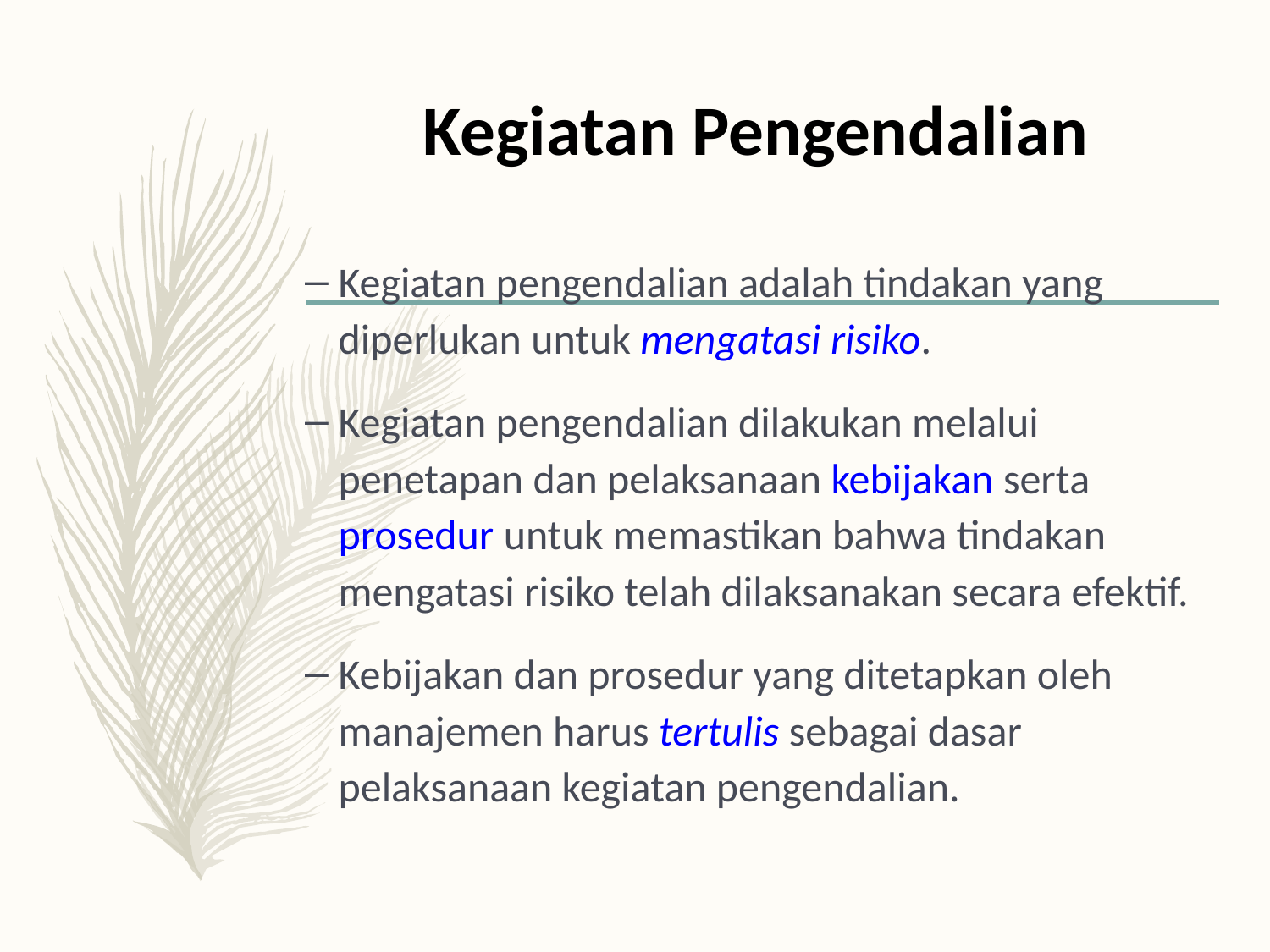

# Kegiatan Pengendalian
Kegiatan pengendalian adalah tindakan yang diperlukan untuk mengatasi risiko.
Kegiatan pengendalian dilakukan melalui penetapan dan pelaksanaan kebijakan serta prosedur untuk memastikan bahwa tindakan mengatasi risiko telah dilaksanakan secara efektif.
Kebijakan dan prosedur yang ditetapkan oleh manajemen harus tertulis sebagai dasar pelaksanaan kegiatan pengendalian.